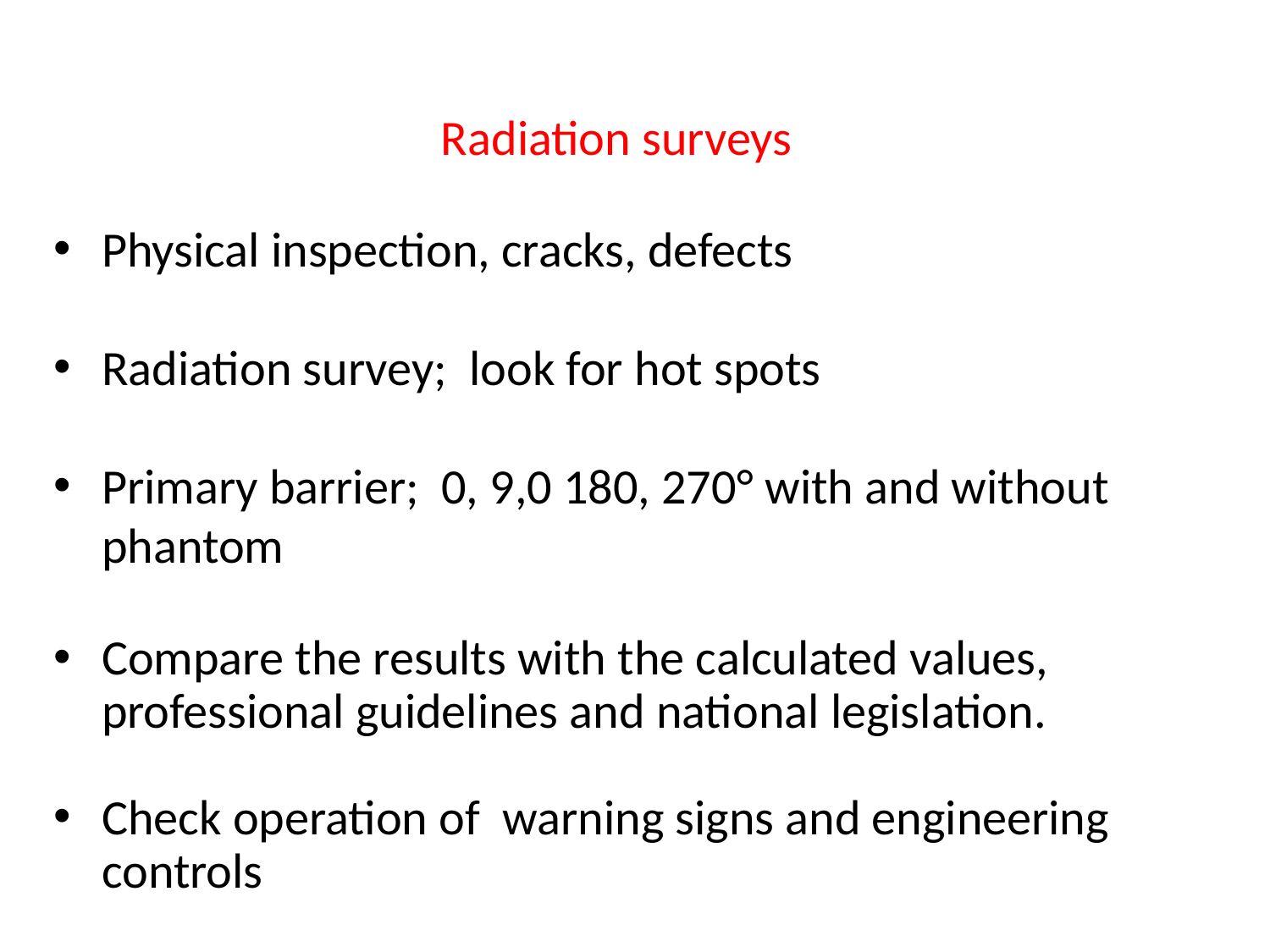

# Radiation surveys
Physical inspection, cracks, defects

Radiation survey;  look for hot spots

Primary barrier;  0, 9,0 180, 270° with and without phantom

Compare the results with the calculated values, professional guidelines and national legislation.

Check operation of  warning signs and engineering controls